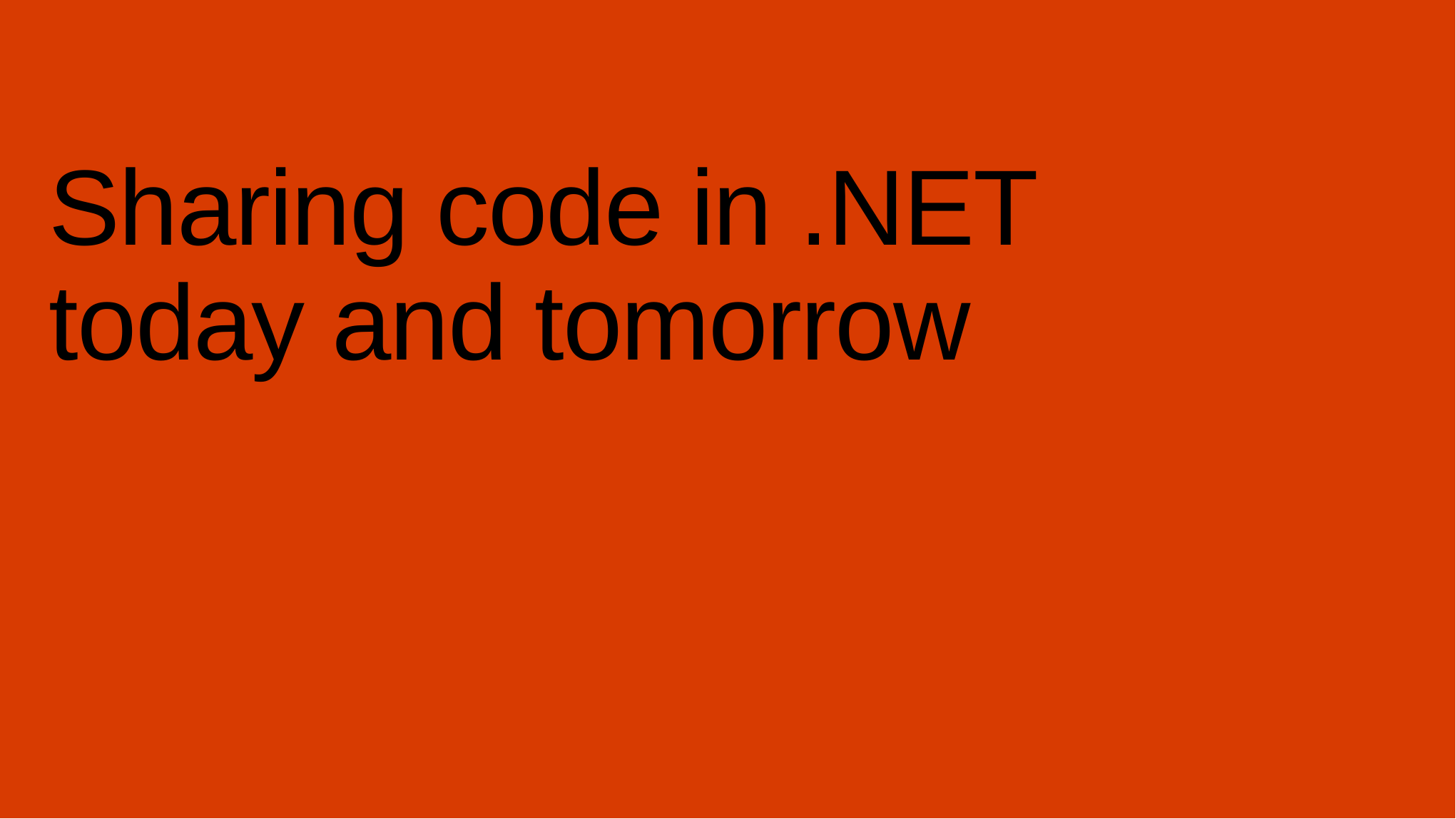

# Sharing code in .NET today and tomorrow